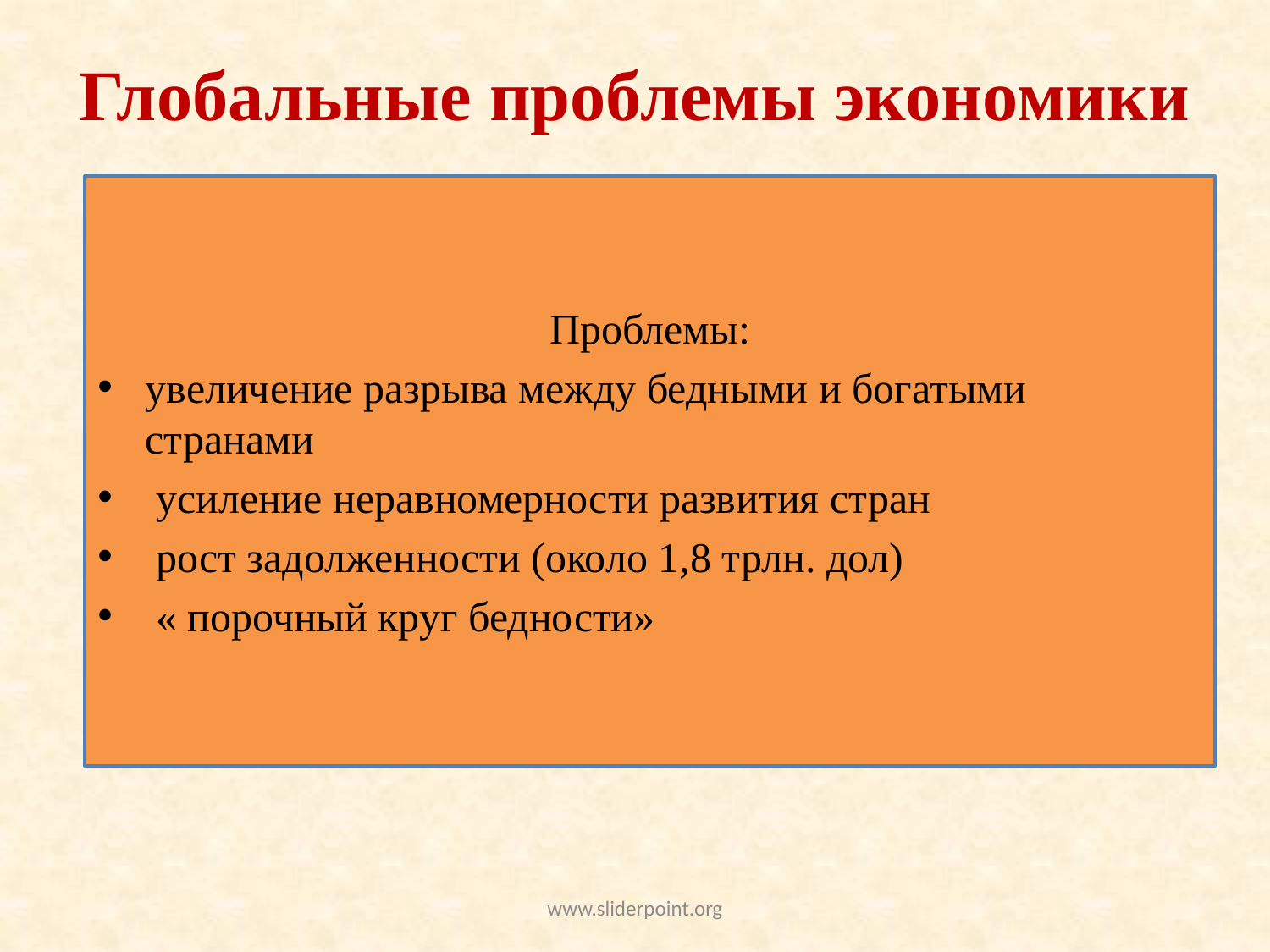

# Глобальные проблемы экономики
Проблемы:
увеличение разрыва между бедными и богатыми странами
 усиление неравномерности развития стран
 рост задолженности (около 1,8 трлн. дол)
 « порочный круг бедности»
www.sliderpoint.org